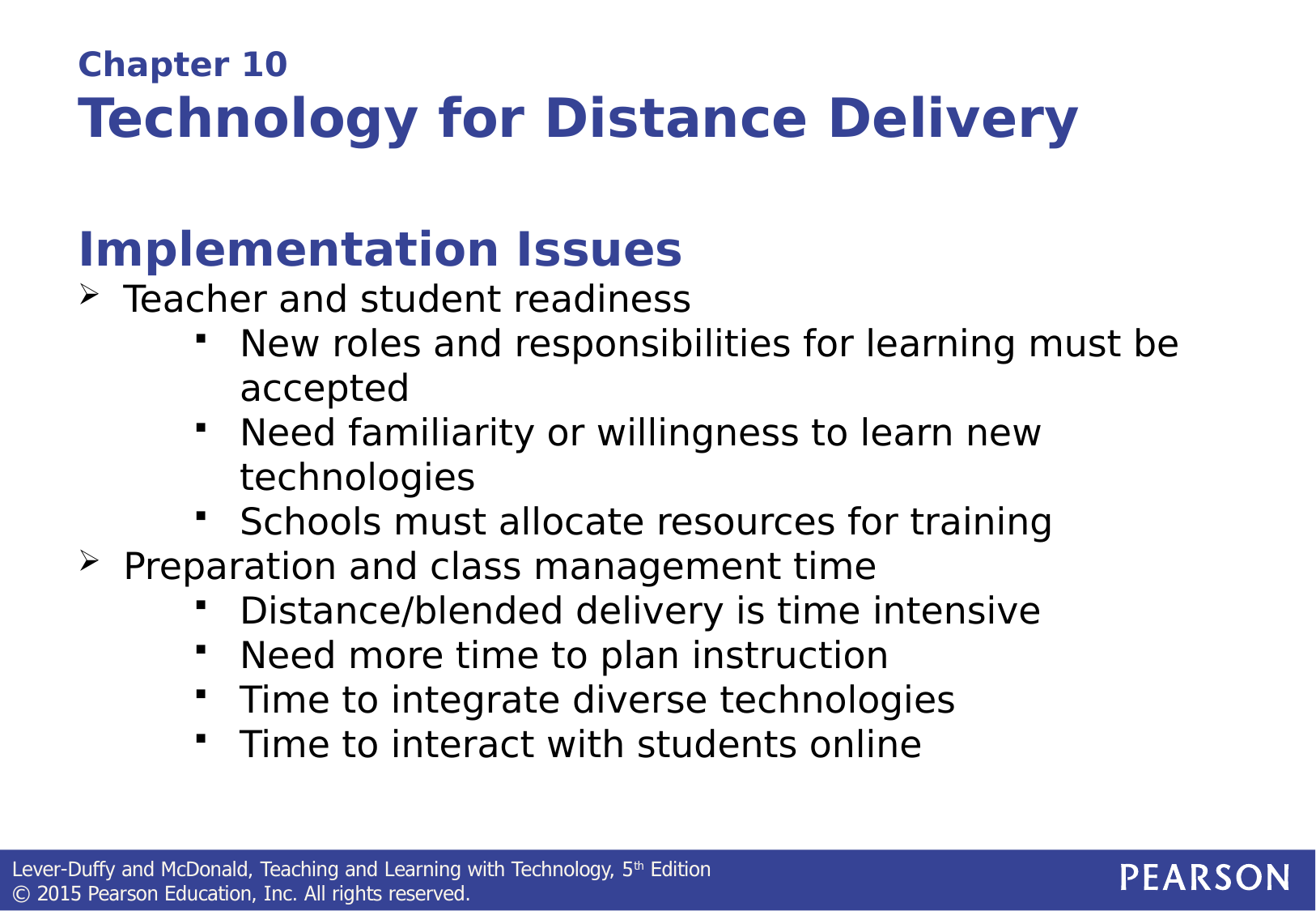

# Chapter 10 Technology for Distance Delivery
Implementation Issues
Teacher and student readiness
New roles and responsibilities for learning must be accepted
Need familiarity or willingness to learn new technologies
Schools must allocate resources for training
Preparation and class management time
Distance/blended delivery is time intensive
Need more time to plan instruction
Time to integrate diverse technologies
Time to interact with students online